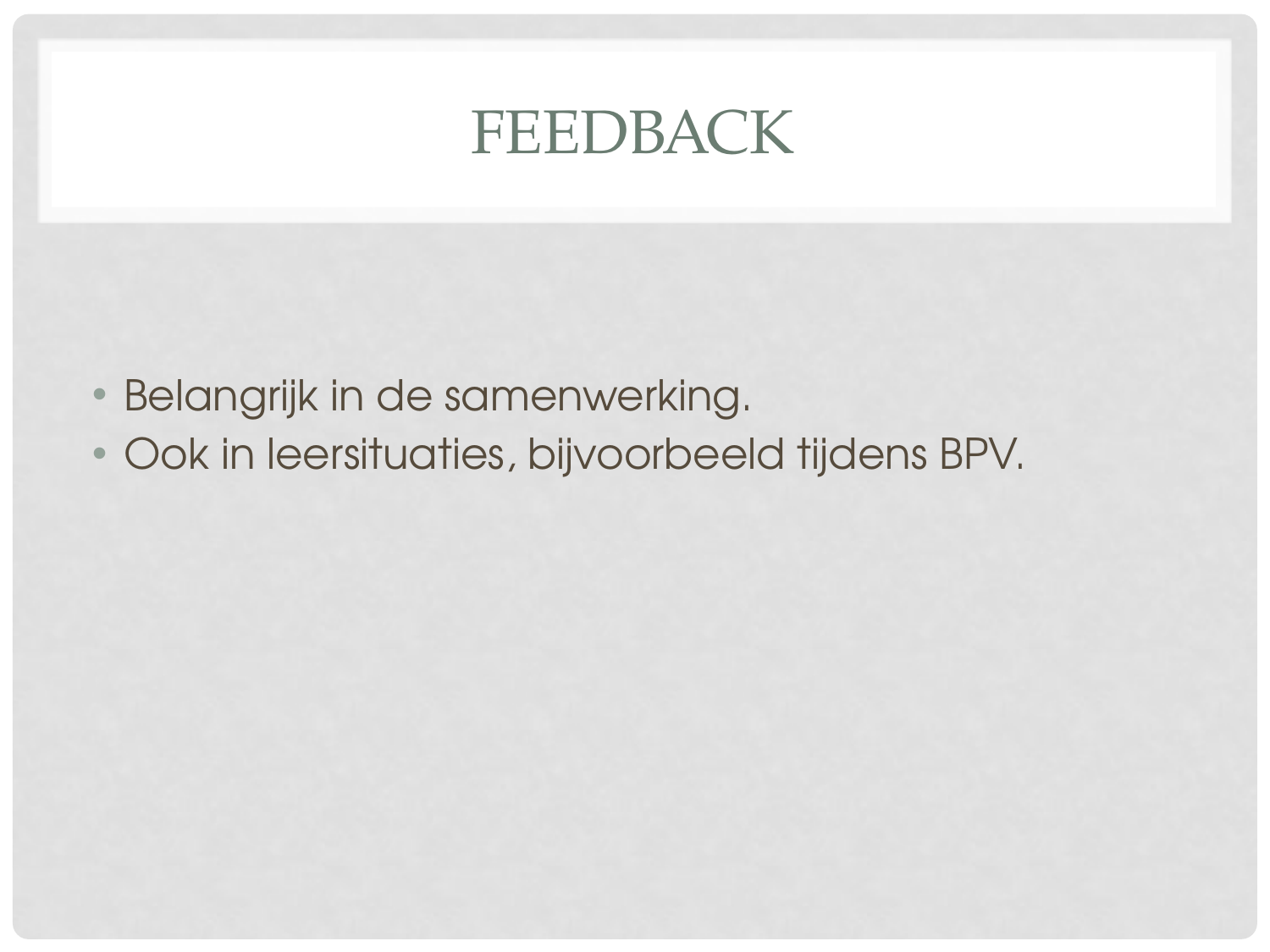

# Feedback

Belangrijk in de samenwerking.
Ook in leersituaties, bijvoorbeeld tijdens BPV.